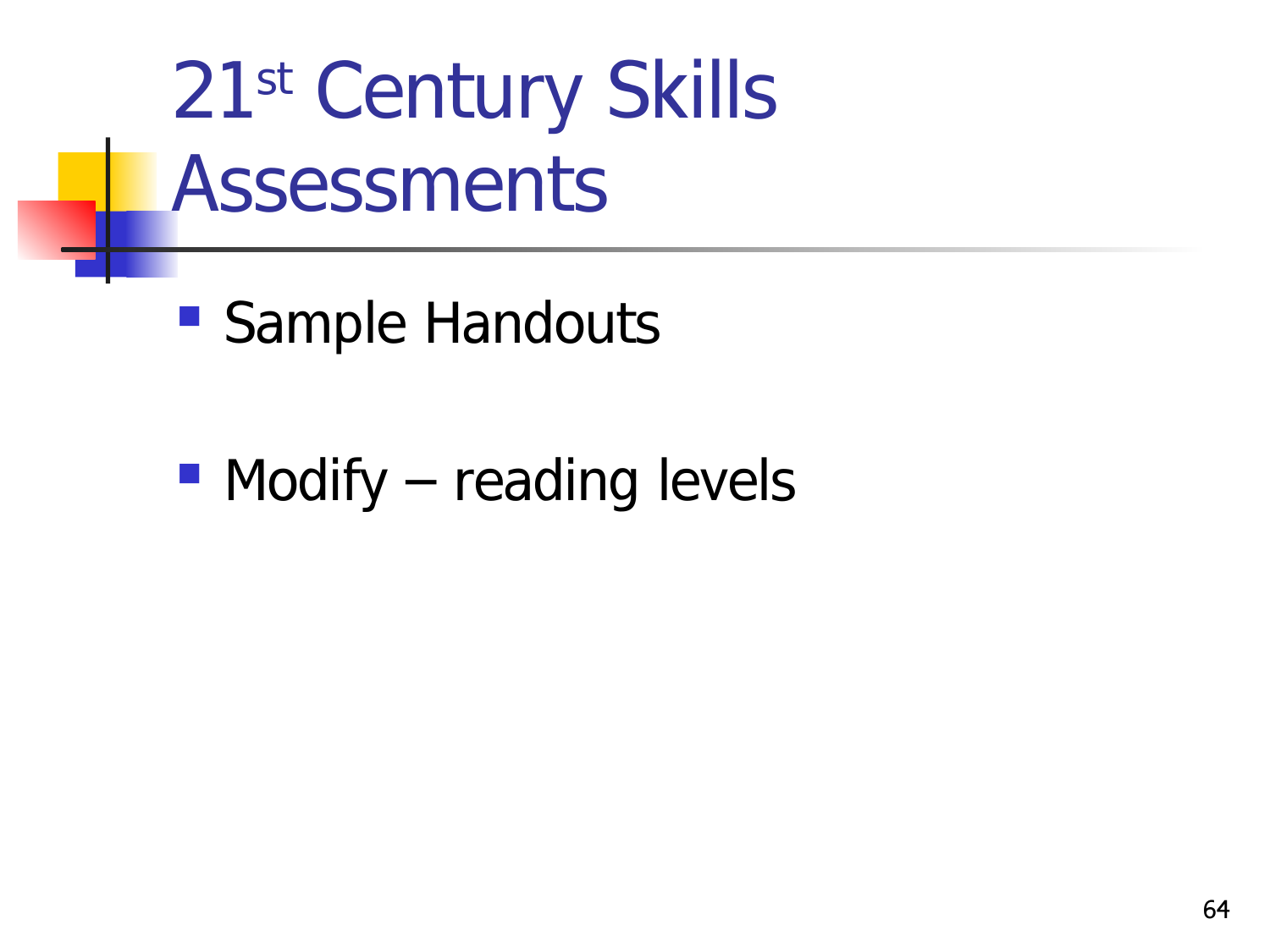

# 21st Century Skills Assessments
Sample Handouts

Modify – reading levels

64